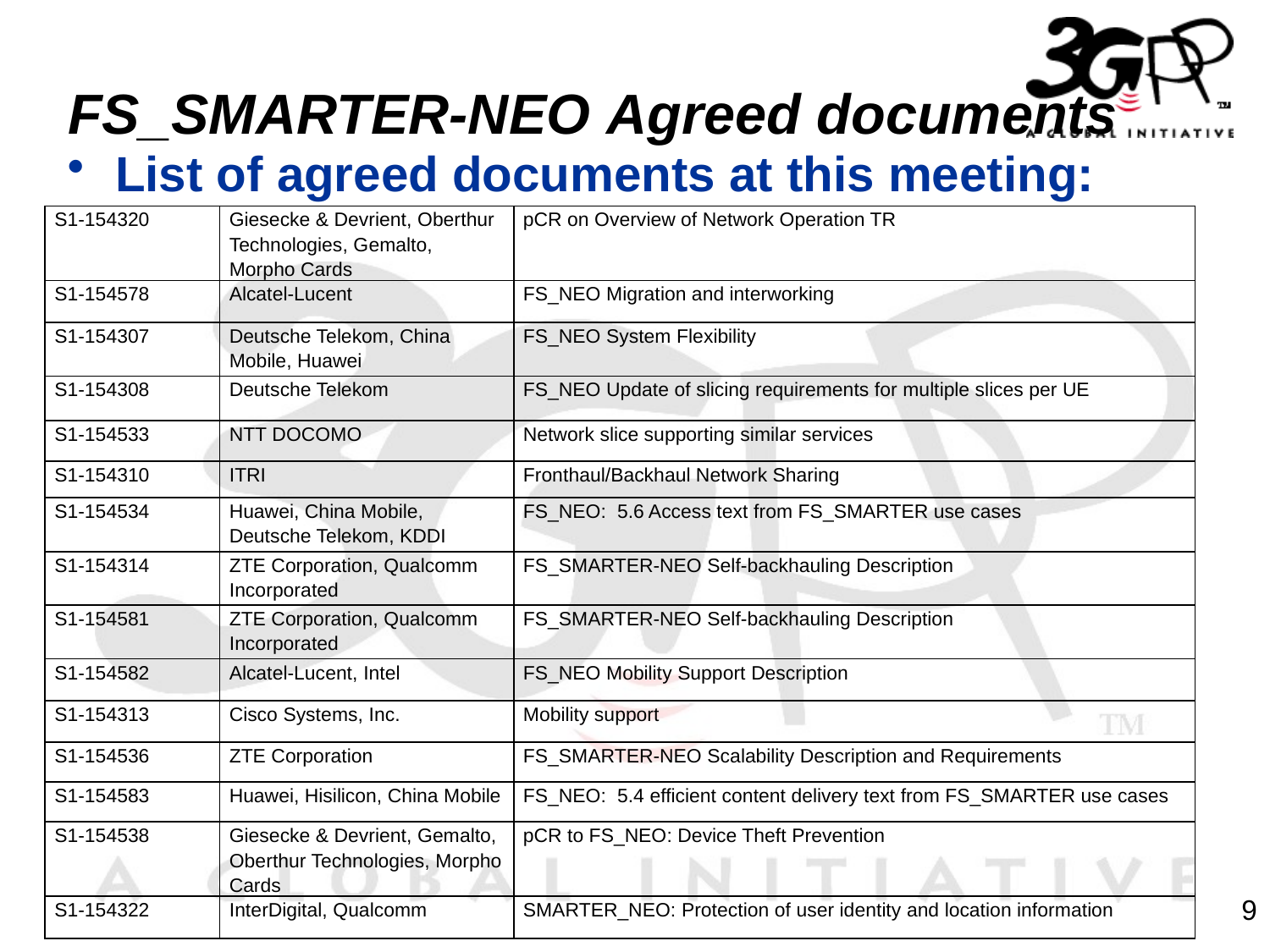

# FS_SMARTER-NEO Agreed documents
List of agreed documents at this meeting:

| S1-154320 | Giesecke & Devrient, Oberthur Technologies, Gemalto, Morpho Cards | pCR on Overview of Network Operation TR |
| --- | --- | --- |
| S1-154578 | Alcatel-Lucent | FS\_NEO Migration and interworking |
| S1-154307 | Deutsche Telekom, China Mobile, Huawei | FS\_NEO System Flexibility |
| S1-154308 | Deutsche Telekom | FS\_NEO Update of slicing requirements for multiple slices per UE |
| S1-154533 | NTT DOCOMO | Network slice supporting similar services |
| S1-154310 | ITRI | Fronthaul/Backhaul Network Sharing |
| S1-154534 | Huawei, China Mobile, Deutsche Telekom, KDDI | FS\_NEO: 5.6 Access text from FS\_SMARTER use cases |
| S1-154314 | ZTE Corporation, Qualcomm Incorporated | FS\_SMARTER-NEO Self-backhauling Description |
| S1-154581 | ZTE Corporation, Qualcomm Incorporated | FS\_SMARTER-NEO Self-backhauling Description |
| S1-154582 | Alcatel-Lucent, Intel | FS\_NEO Mobility Support Description |
| S1-154313 | Cisco Systems, Inc. | Mobility support |
| S1-154536 | ZTE Corporation | FS\_SMARTER-NEO Scalability Description and Requirements |
| S1-154583 | Huawei, Hisilicon, China Mobile | FS\_NEO: 5.4 efficient content delivery text from FS\_SMARTER use cases |
| S1-154538 | Giesecke & Devrient, Gemalto, Oberthur Technologies, Morpho Cards | pCR to FS\_NEO: Device Theft Prevention |
| S1-154322 | InterDigital, Qualcomm | SMARTER\_NEO: Protection of user identity and location information |
9